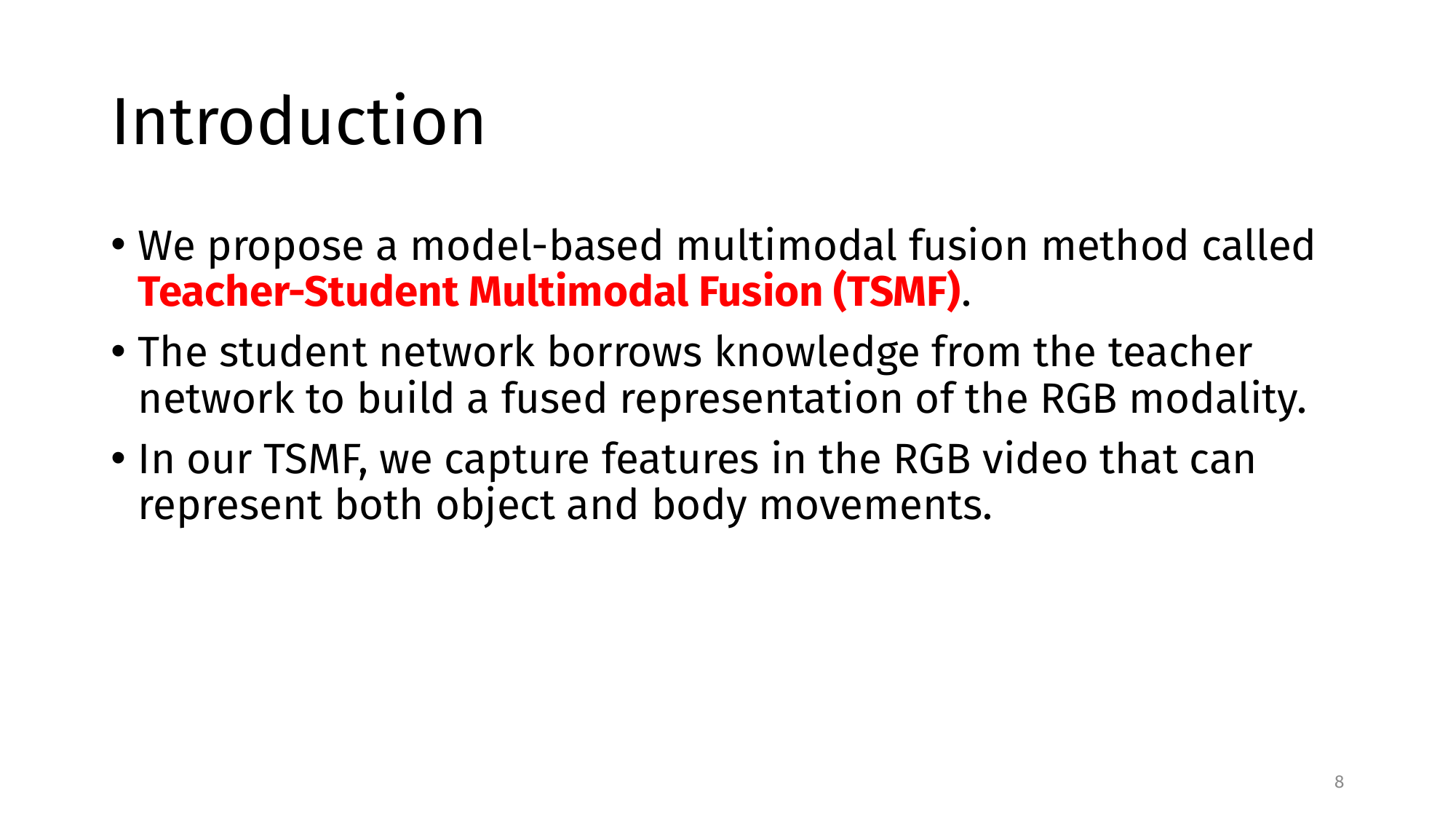

# Introduction
We propose a model-based multimodal fusion method called Teacher-Student Multimodal Fusion (TSMF).
The student network borrows knowledge from the teacher network to build a fused representation of the RGB modality.
In our TSMF, we capture features in the RGB video that can represent both object and body movements.
8